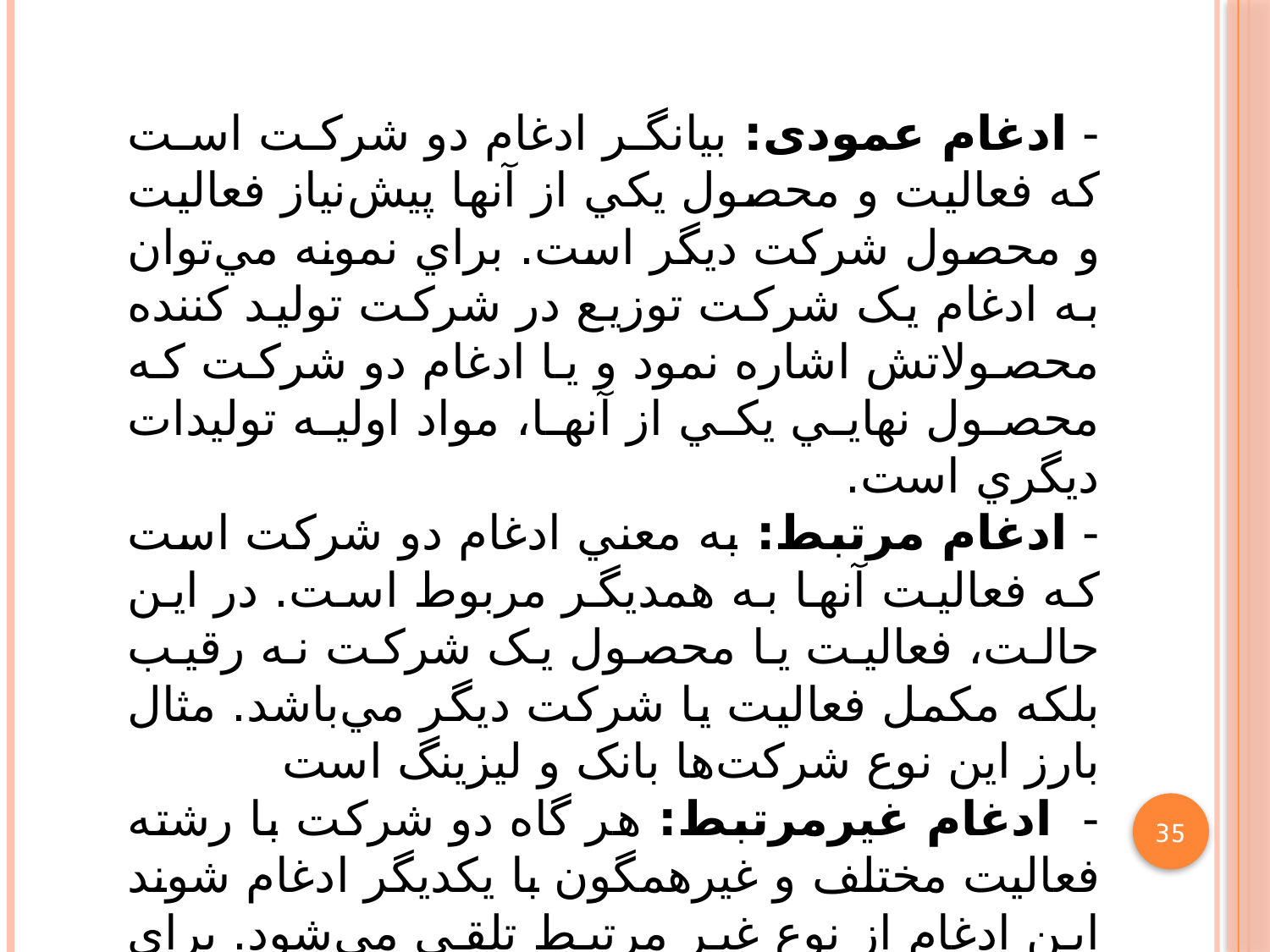

- ادغام عمودی: بيانگر ادغام دو شرکت است که فعاليت و محصول يکي از آنها پيش‌نياز فعاليت و محصول شرکت ديگر است. براي نمونه مي‌توان به ادغام يک شرکت توزيع در شرکت توليد کننده محصولاتش اشاره نمود و يا ادغام دو شرکت که محصول نهايي يکي از آنها، مواد اوليه توليدات ديگري است.
- ادغام مرتبط: به معني ادغام دو شرکت است که فعاليت آنها به همديگر مربوط است. در اين حالت، فعاليت يا محصول يک شرکت نه رقيب بلکه مکمل فعاليت يا شرکت ديگر مي‌باشد. مثال بارز اين نوع شرکت‌ها بانک و لیزینگ است
-  ادغام غیر‌مرتبط: هر گاه دو شرکت با رشته فعاليت مختلف و غيرهمگون با يکديگر ادغام شوند اين ادغام از نوع غير مرتبط تلقي مي‌شود. براي مثال مي‌توان به ادغام يک شرکت لوازم خانگي با يک شرکت پتروشيمي اشاره نمود.
35